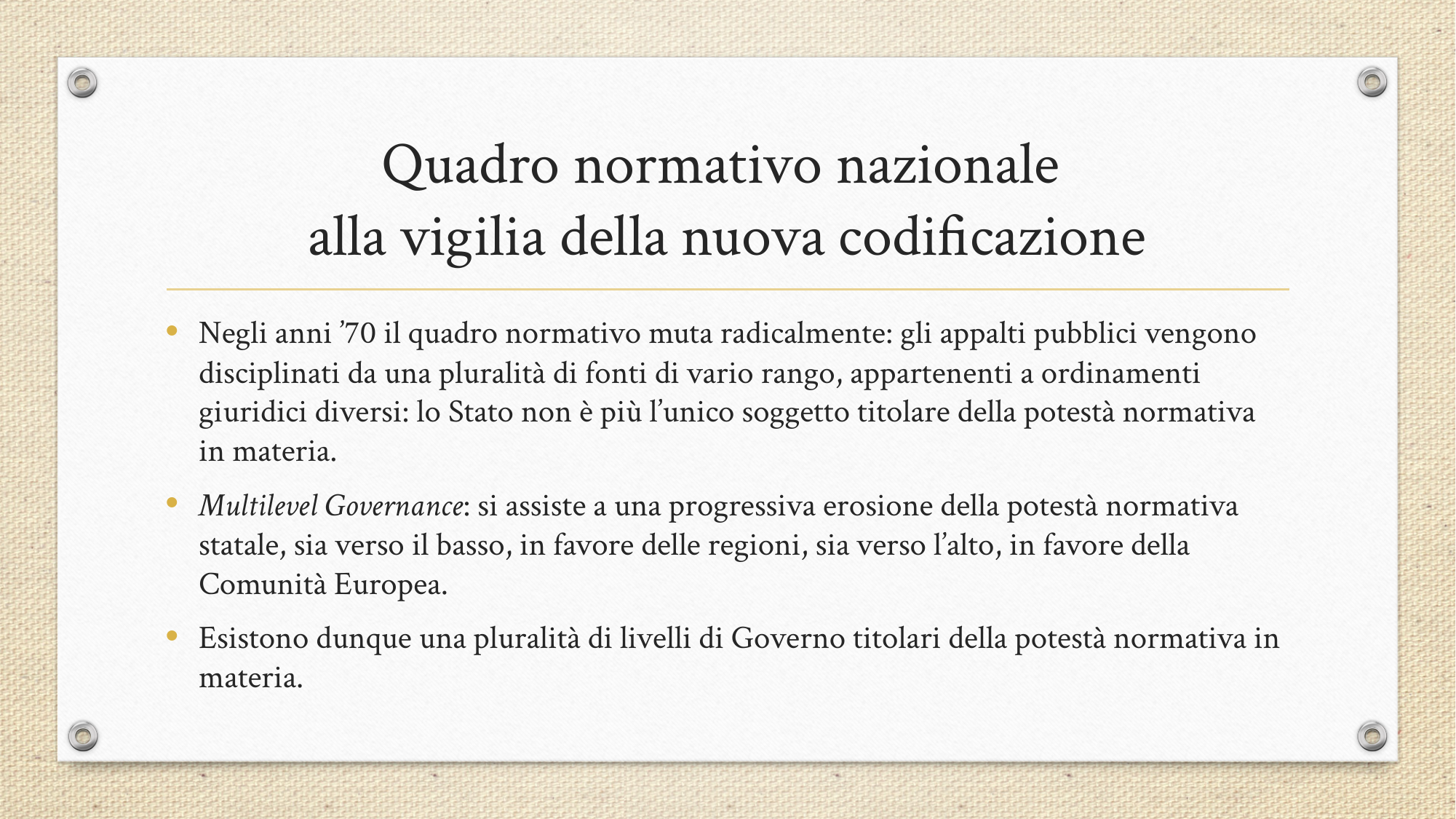

# Quadro normativo nazionale alla vigilia della nuova codificazione
Negli anni ’70 il quadro normativo muta radicalmente: gli appalti pubblici vengono disciplinati da una pluralità di fonti di vario rango, appartenenti a ordinamenti giuridici diversi: lo Stato non è più l’unico soggetto titolare della potestà normativa in materia.
Multilevel Governance: si assiste a una progressiva erosione della potestà normativa statale, sia verso il basso, in favore delle regioni, sia verso l’alto, in favore della Comunità Europea.
Esistono dunque una pluralità di livelli di Governo titolari della potestà normativa in materia.